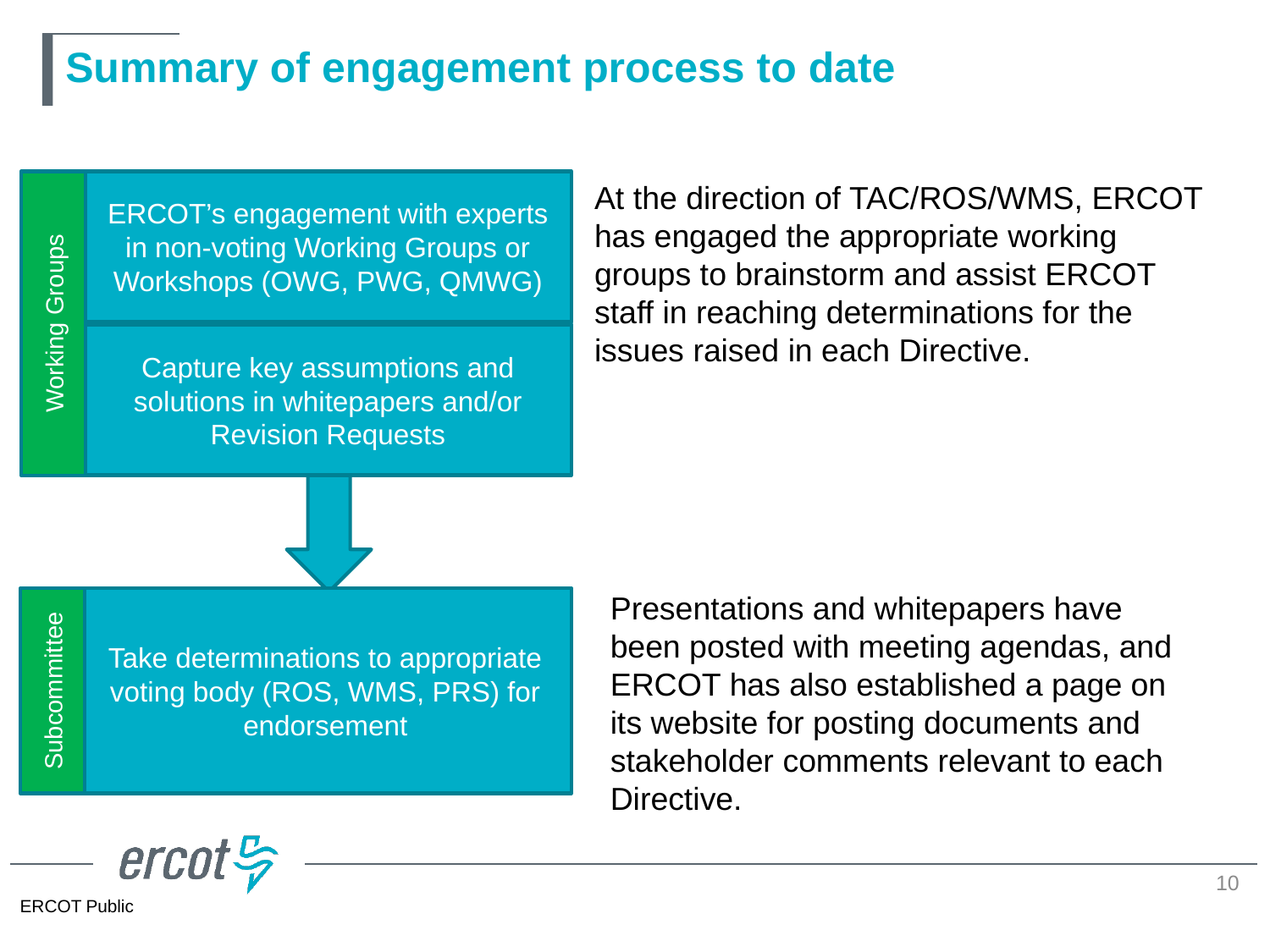

# Summary of engagement process to date
ERCOT’s engagement with experts in non-voting Working Groups or Workshops (OWG, PWG, QMWG)
At the direction of TAC/ROS/WMS, ERCOT has engaged the appropriate working groups to brainstorm and assist ERCOT staff in reaching determinations for the issues raised in each Directive.
Working Groups
Capture key assumptions and solutions in whitepapers and/or Revision Requests

Presentations and whitepapers have been posted with meeting agendas, and ERCOT has also established a page on its website for posting documents and stakeholder comments relevant to each Directive.
Take determinations to appropriate voting body (ROS, WMS, PRS) for endorsement
Subcommittee
10